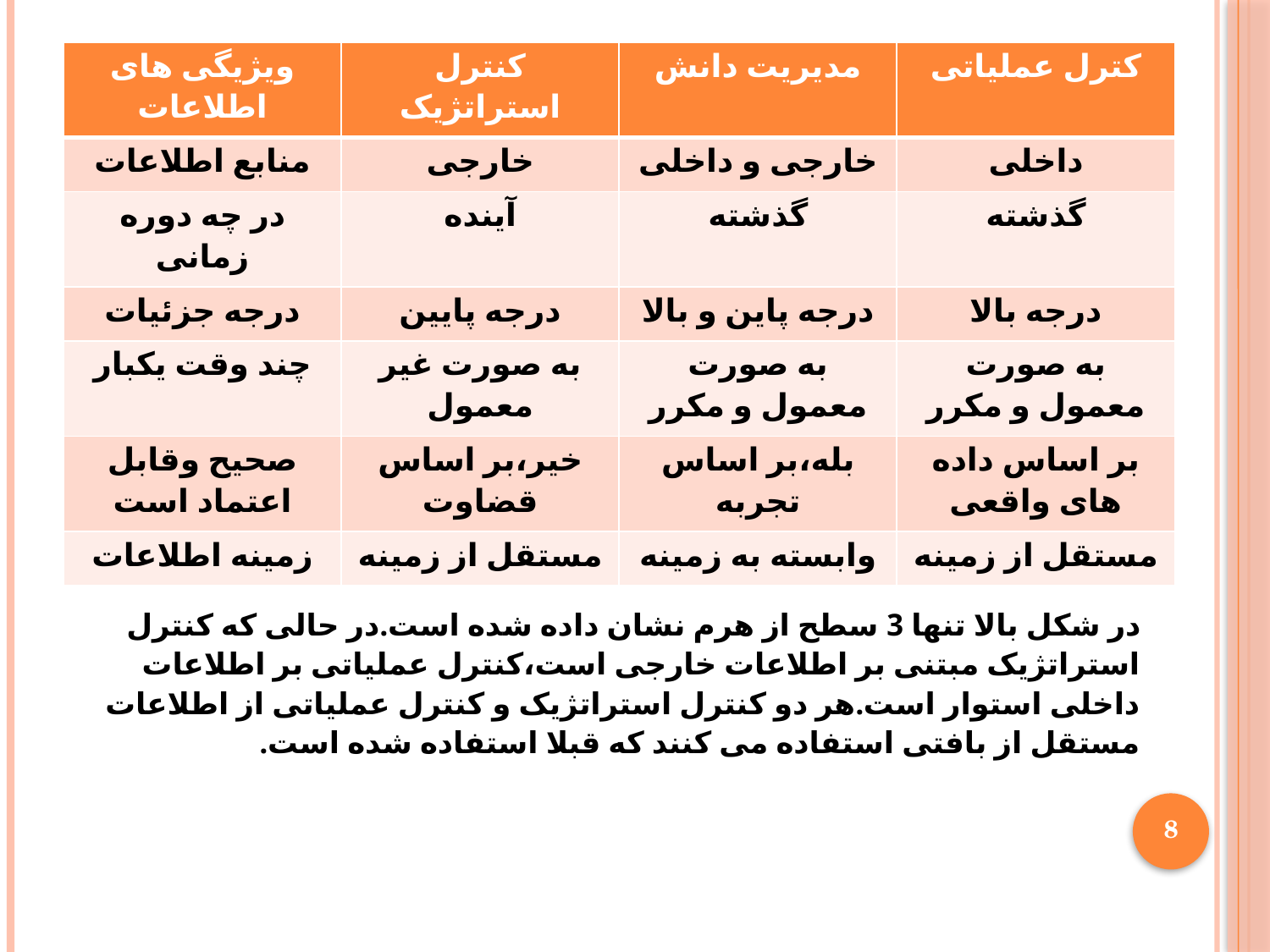

| ویژیگی های اطلاعات | کنترل استراتژیک | مدیریت دانش | کترل عملیاتی |
| --- | --- | --- | --- |
| منابع اطلاعات | خارجی | خارجی و داخلی | داخلی |
| در چه دوره زمانی | آینده | گذشته | گذشته |
| درجه جزئیات | درجه پایین | درجه پاین و بالا | درجه بالا |
| چند وقت یکبار | به صورت غیر معمول | به صورت معمول و مکرر | به صورت معمول و مکرر |
| صحیح وقابل اعتماد است | خیر،بر اساس قضاوت | بله،بر اساس تجربه | بر اساس داده های واقعی |
| زمینه اطلاعات | مستقل از زمینه | وابسته به زمینه | مستقل از زمینه |
# در شکل بالا تنها 3 سطح از هرم نشان داده شده است.در حالی که کنترل استراتژیک مبتنی بر اطلاعات خارجی است،کنترل عملیاتی بر اطلاعات داخلی استوار است.هر دو کنترل استراتژیک و کنترل عملیاتی از اطلاعات مستقل از بافتی استفاده می کنند که قبلا استفاده شده است.
8